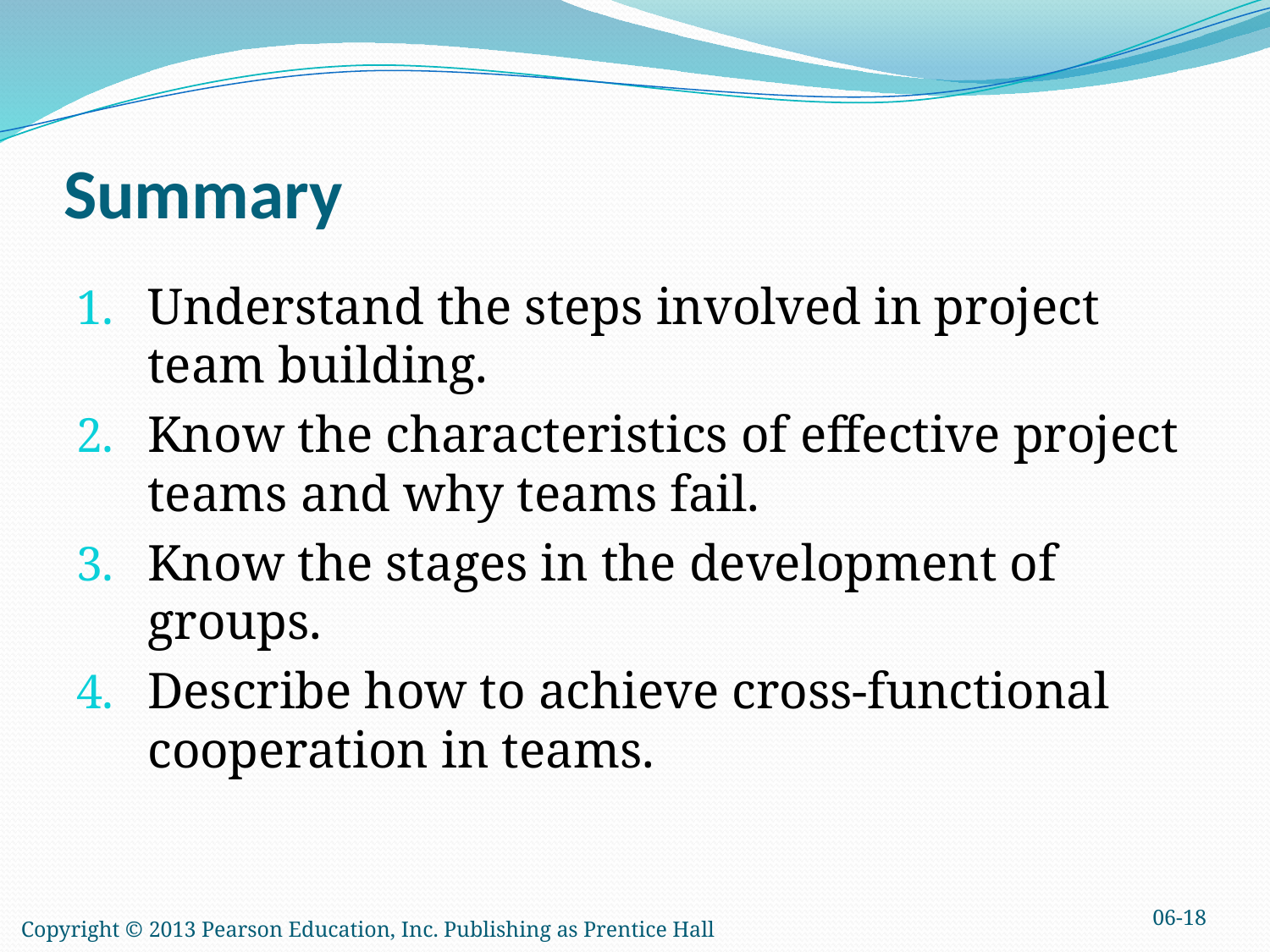

# Summary
Understand the steps involved in project team building.
Know the characteristics of effective project teams and why teams fail.
Know the stages in the development of groups.
Describe how to achieve cross-functional cooperation in teams.

06-18